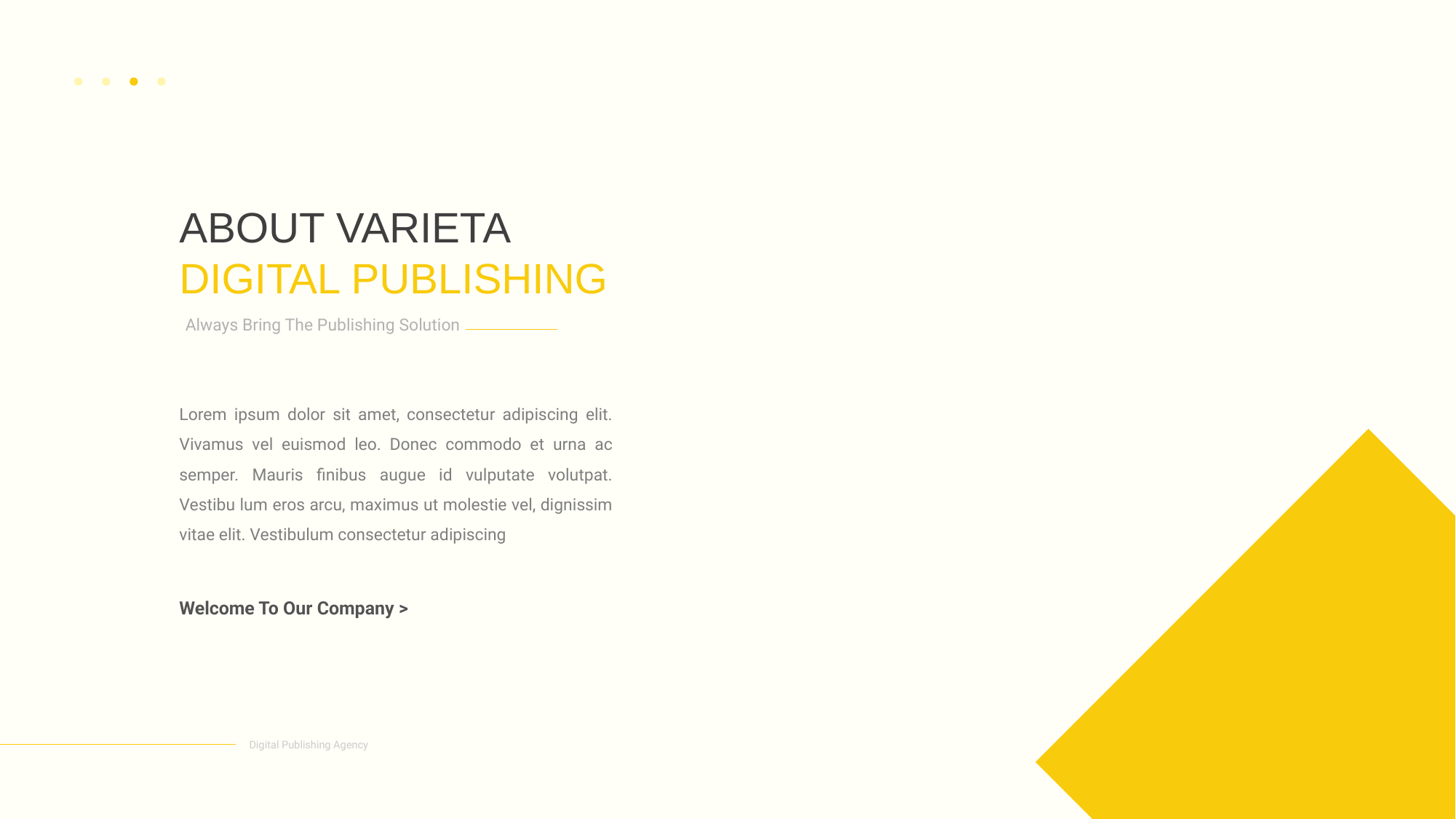

ABOUT VARIETA DIGITAL PUBLISHING
Always Bring The Publishing Solution
Lorem ipsum dolor sit amet, consectetur adipiscing elit. Vivamus vel euismod leo. Donec commodo et urna ac semper. Mauris finibus augue id vulputate volutpat. Vestibu lum eros arcu, maximus ut molestie vel, dignissim vitae elit. Vestibulum consectetur adipiscing

Welcome To Our Company >
Digital Publishing Agency